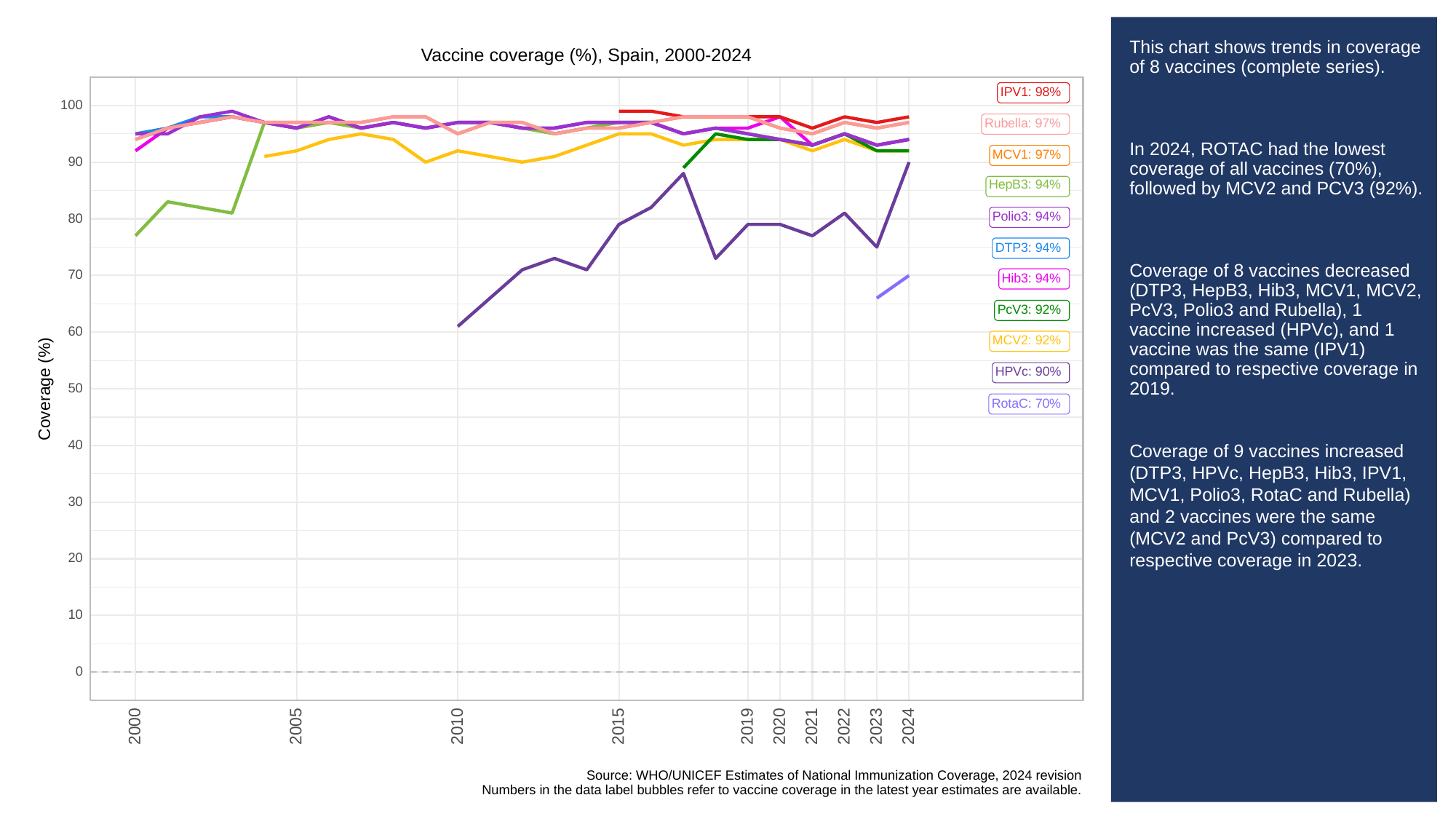

# This chart shows trends in coverage of 8 vaccines (complete series).

In 2024, ROTAC had the lowest coverage of all vaccines (70%), followed by MCV2 and PCV3 (92%).

Coverage of 8 vaccines decreased (DTP3, HepB3, Hib3, MCV1, MCV2, PcV3, Polio3 and Rubella), 1 vaccine increased (HPVc), and 1 vaccine was the same (IPV1) compared to respective coverage in 2019.

Coverage of 9 vaccines increased (DTP3, HPVc, HepB3, Hib3, IPV1, MCV1, Polio3, RotaC and Rubella) and 2 vaccines were the same (MCV2 and PcV3) compared to respective coverage in 2023.

Vaccine coverage (%), Spain, 2000-2024

IPV1: 98%

100

Rubella: 97%

MCV1: 97%

90

HepB3: 94%

Polio3: 94%
80

DTP3: 94%

70
Hib3: 94%

PcV3: 92%
60

MCV2: 92%

HPVc: 90%
Coverage (%)
50

RotaC: 70%

40

30

20

10

0

2023
2000
2005
2010
2015
2019
2020
2021
2022
2024
Source: WHO/UNICEF Estimates of National Immunization Coverage, 2024 revision
Numbers in the data label bubbles refer to vaccine coverage in the latest year estimates are available.